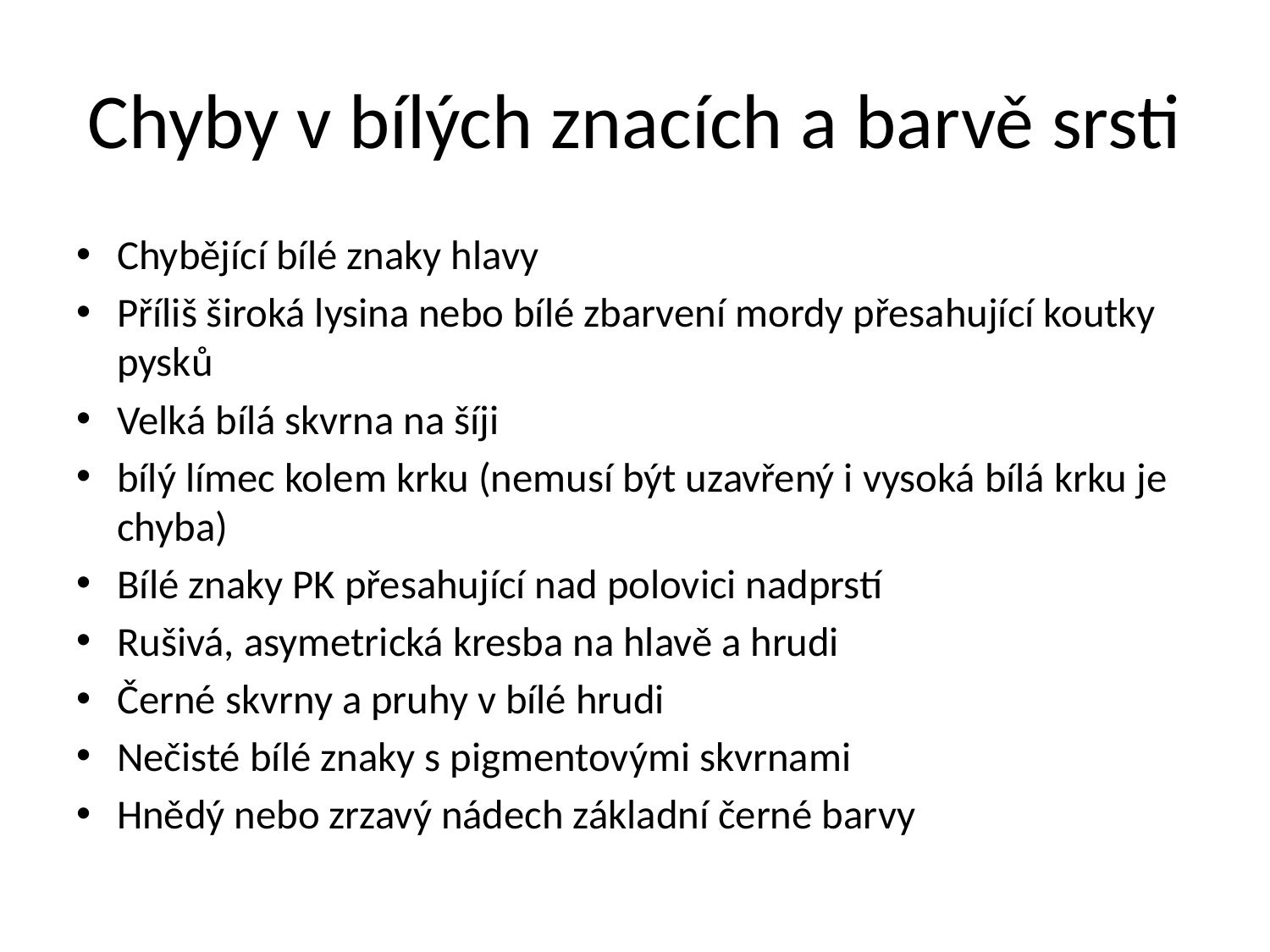

# Chyby v bílých znacích a barvě srsti
Chybějící bílé znaky hlavy
Příliš široká lysina nebo bílé zbarvení mordy přesahující koutky pysků
Velká bílá skvrna na šíji
bílý límec kolem krku (nemusí být uzavřený i vysoká bílá krku je chyba)
Bílé znaky PK přesahující nad polovici nadprstí
Rušivá, asymetrická kresba na hlavě a hrudi
Černé skvrny a pruhy v bílé hrudi
Nečisté bílé znaky s pigmentovými skvrnami
Hnědý nebo zrzavý nádech základní černé barvy